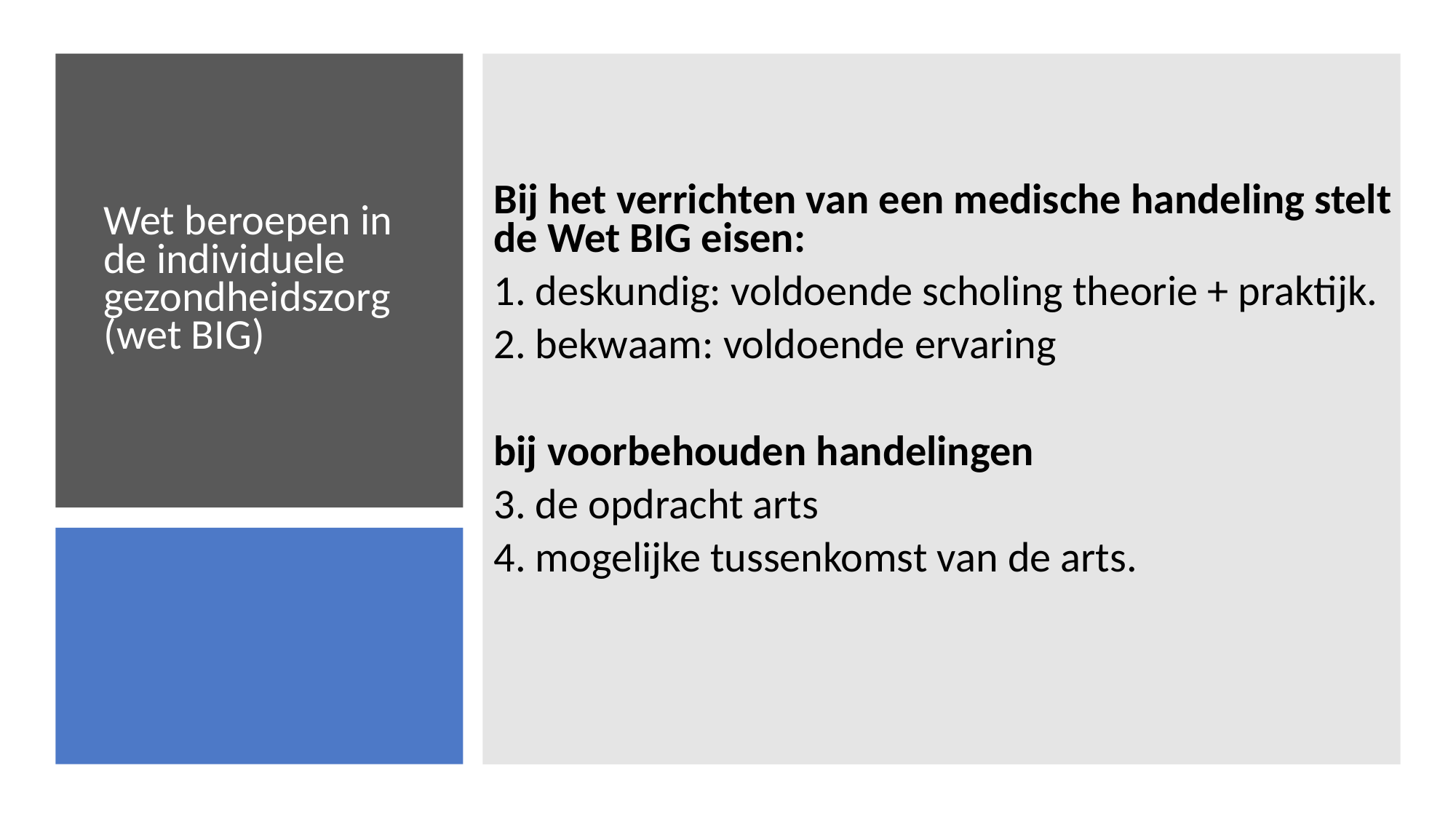

Bij het verrichten van een medische handeling stelt de Wet BIG eisen:
1. deskundig: voldoende scholing theorie + praktijk.
2. bekwaam: voldoende ervaring

bij voorbehouden handelingen
3. de opdracht arts
4. mogelijke tussenkomst van de arts.
# Wet beroepen in de individuele gezondheidszorg (wet BIG)